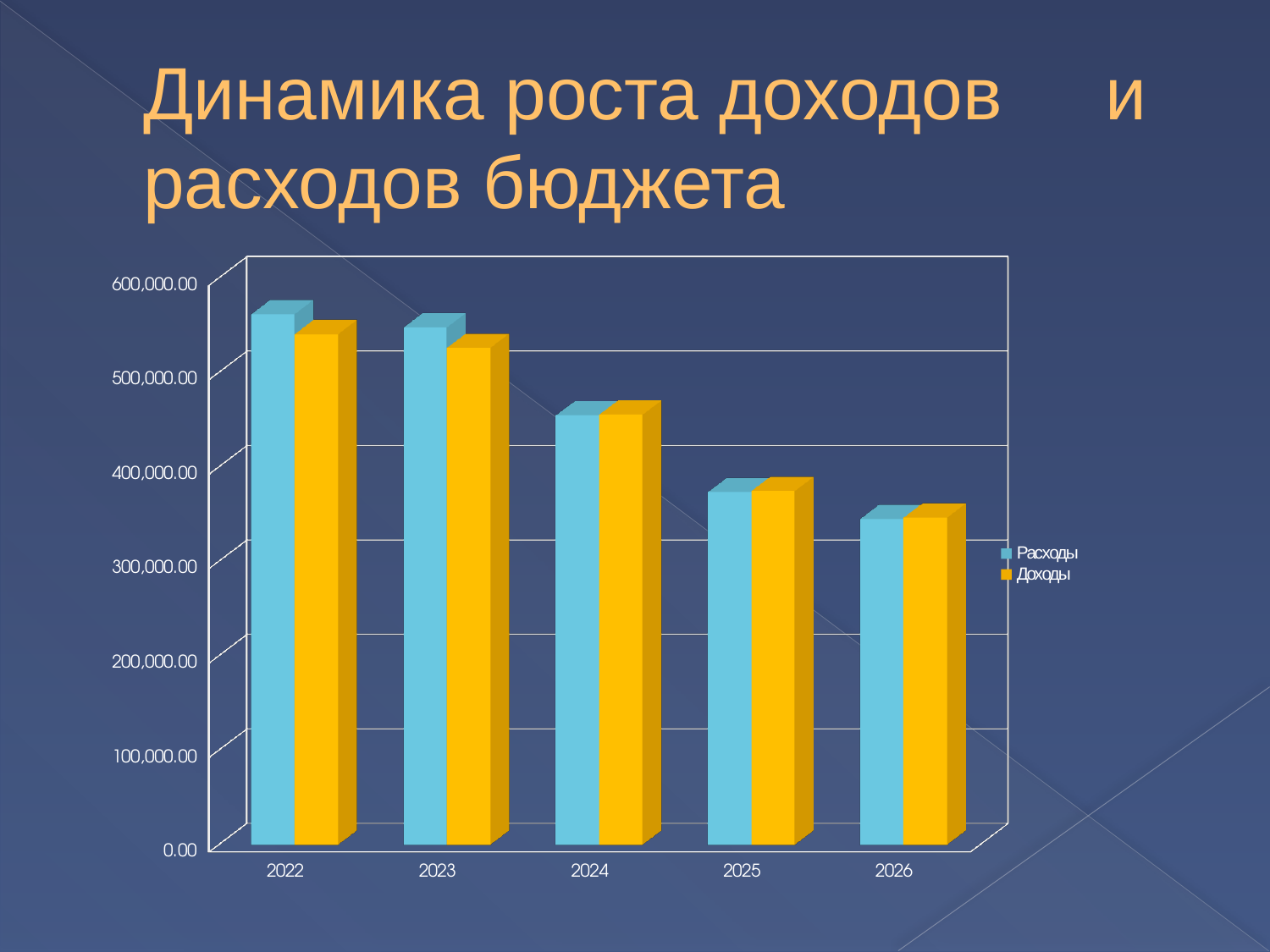

# Динамика роста доходов     и расходов бюджета

[unsupported chart]